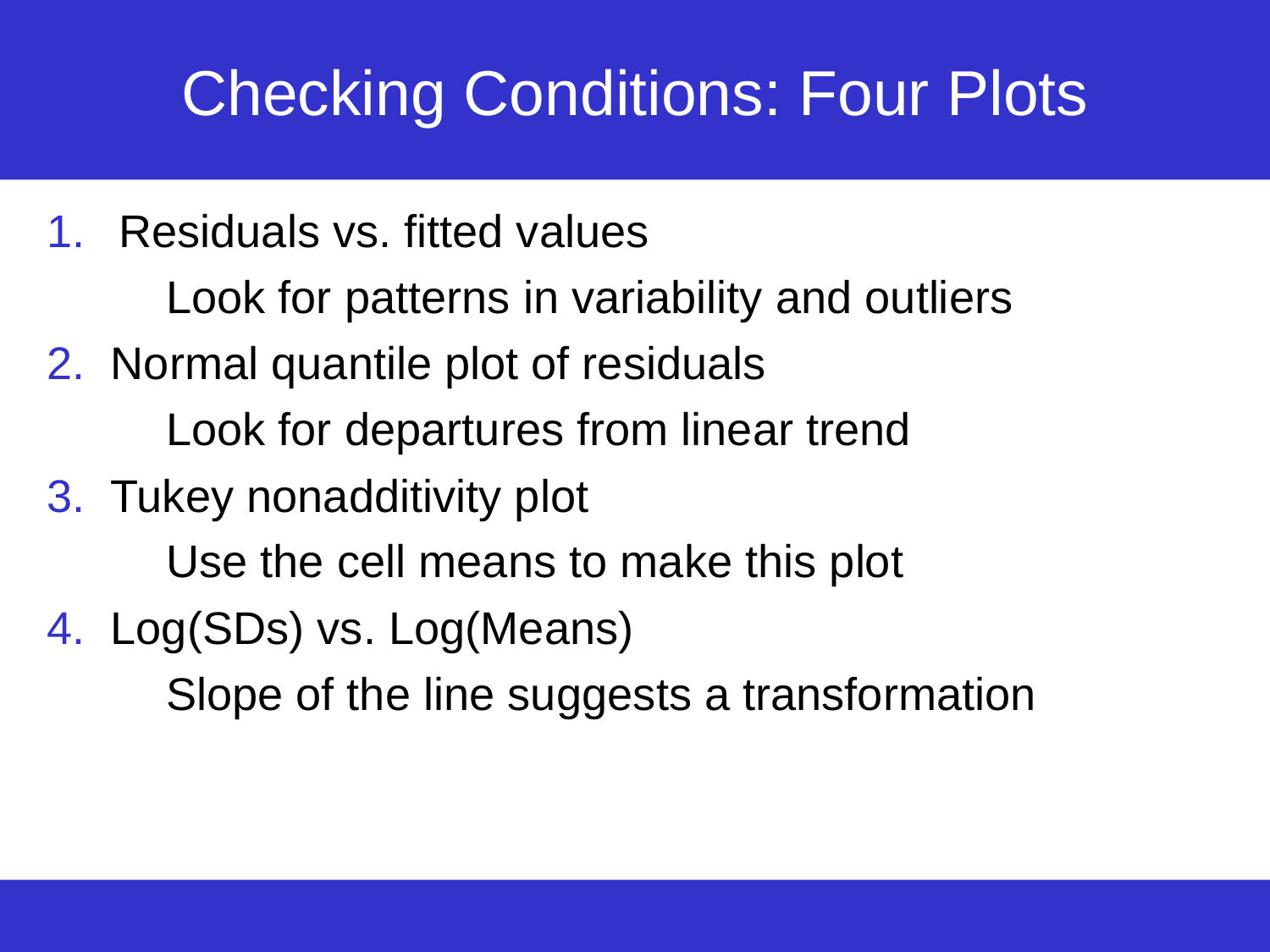

# Checking Conditions: Four Plots
Residuals vs. fitted values
Look for patterns in variability and outliers
Normal quantile plot of residuals
Look for departures from linear trend
Tukey nonadditivity plot
Use the cell means to make this plot
Log(SDs) vs. Log(Means)
Slope of the line suggests a transformation